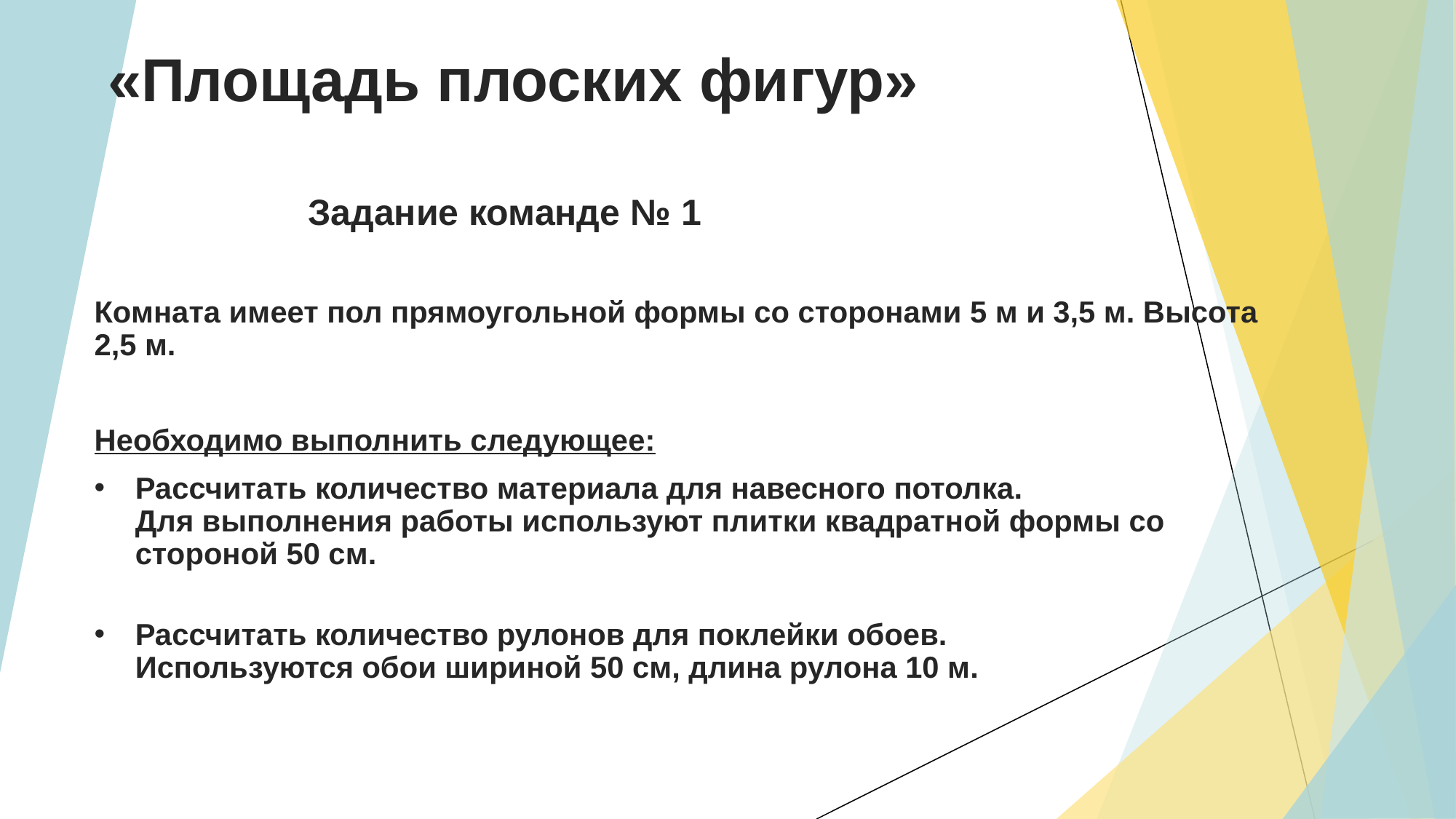

«Площадь плоских фигур»
                     Задание команде № 1

Комната имеет пол прямоугольной формы со сторонами 5 м и 3,5 м. Высота 2,5 м.

Необходимо выполнить следующее:
Рассчитать количество материала для навесного потолка.
Для выполнения работы используют плитки квадратной формы со стороной 50 см.
Рассчитать количество рулонов для поклейки обоев.
Используются обои шириной 50 см, длина рулона 10 м.